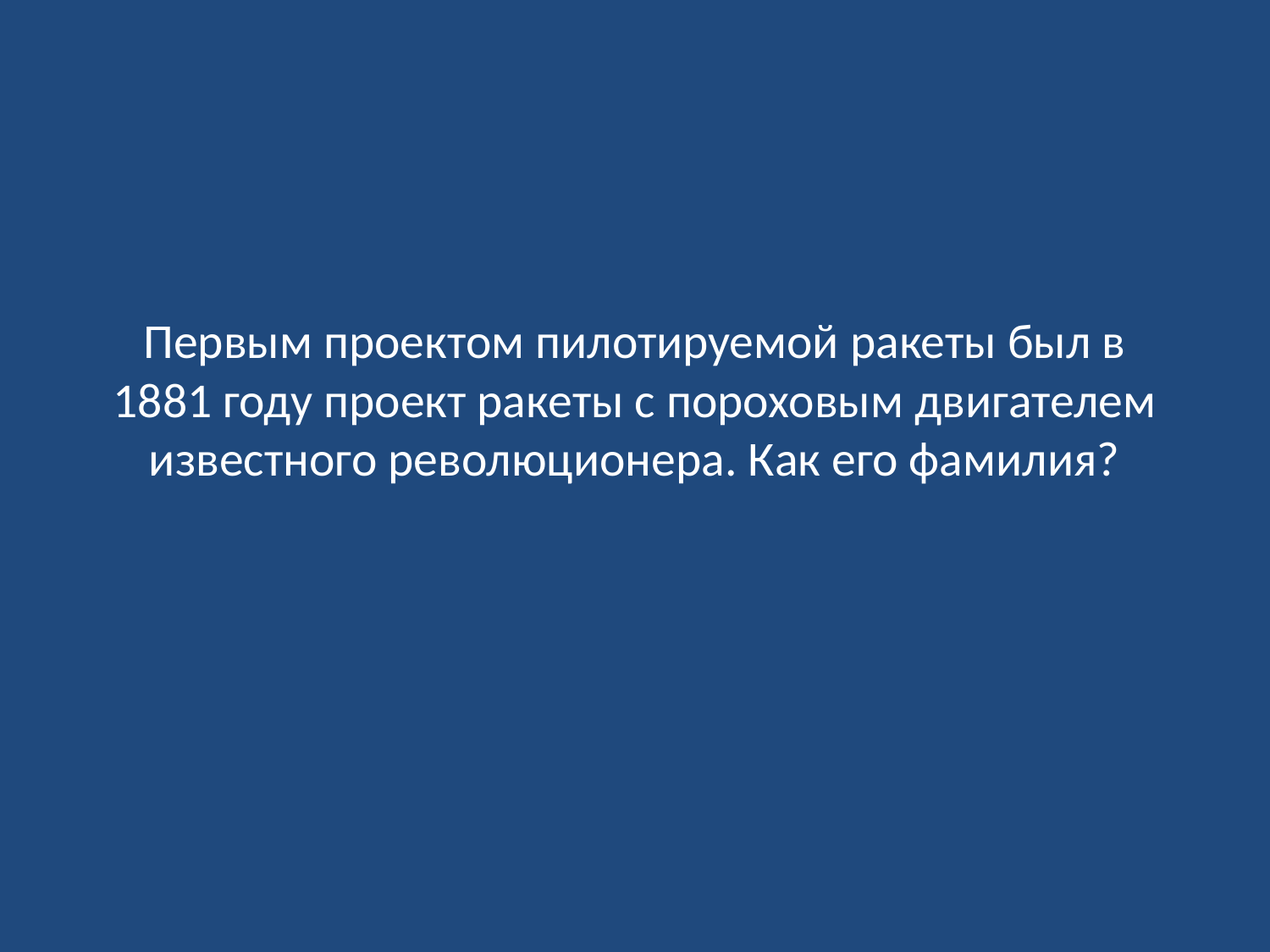

# Первым проектом пилотируемой ракеты был в 1881 году проект ракеты с пороховым двигателем известного революционера. Как его фамилия?